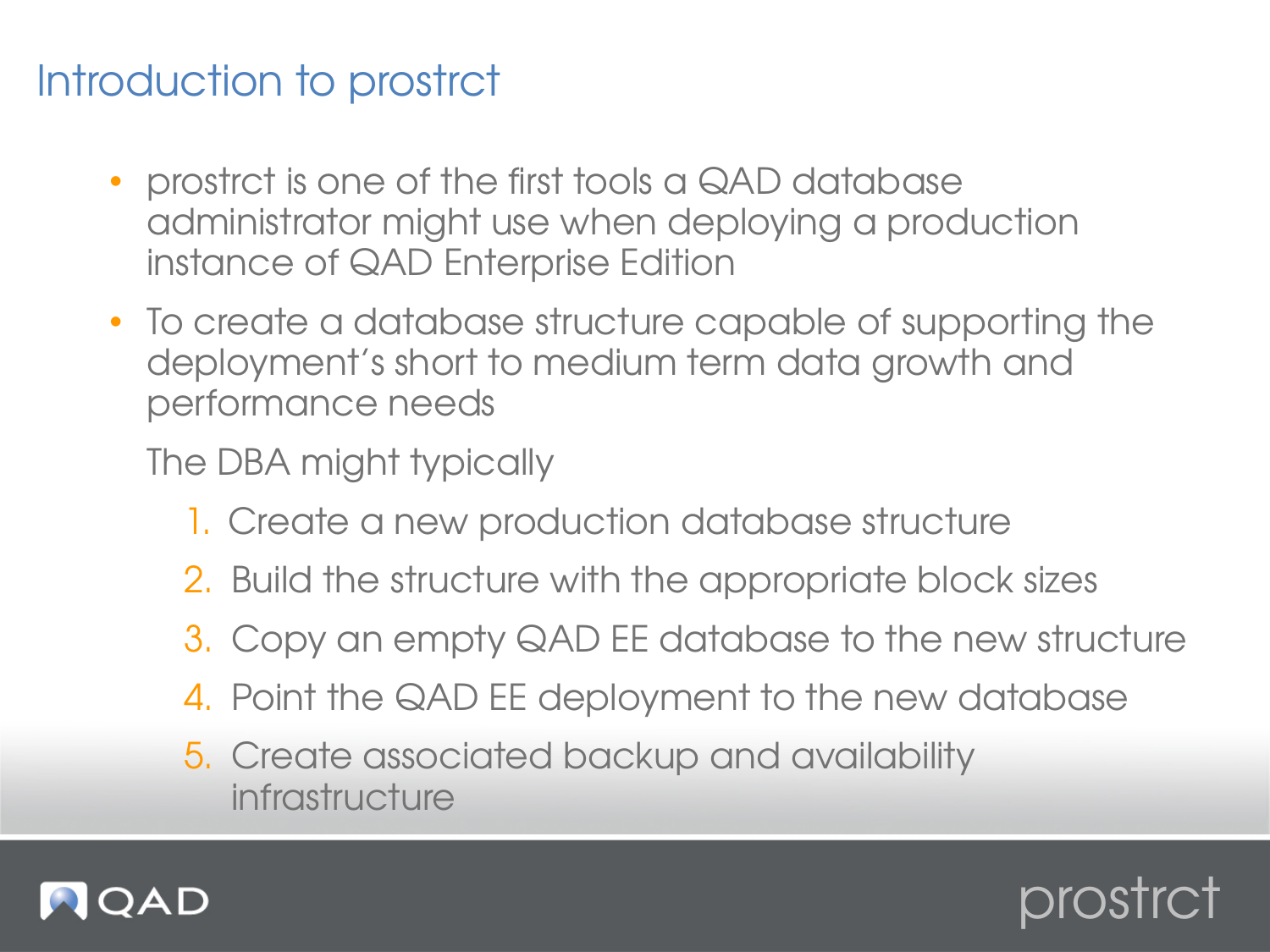

Introduction to prostrct
prostrct is one of the first tools a QAD database administrator might use when deploying a production instance of QAD Enterprise Edition
To create a database structure capable of supporting the deployment’s short to medium term data growth and performance needs
The DBA might typically
Create a new production database structure
Build the structure with the appropriate block sizes
Copy an empty QAD EE database to the new structure
Point the QAD EE deployment to the new database
Create associated backup and availability infrastructure

# prostrct